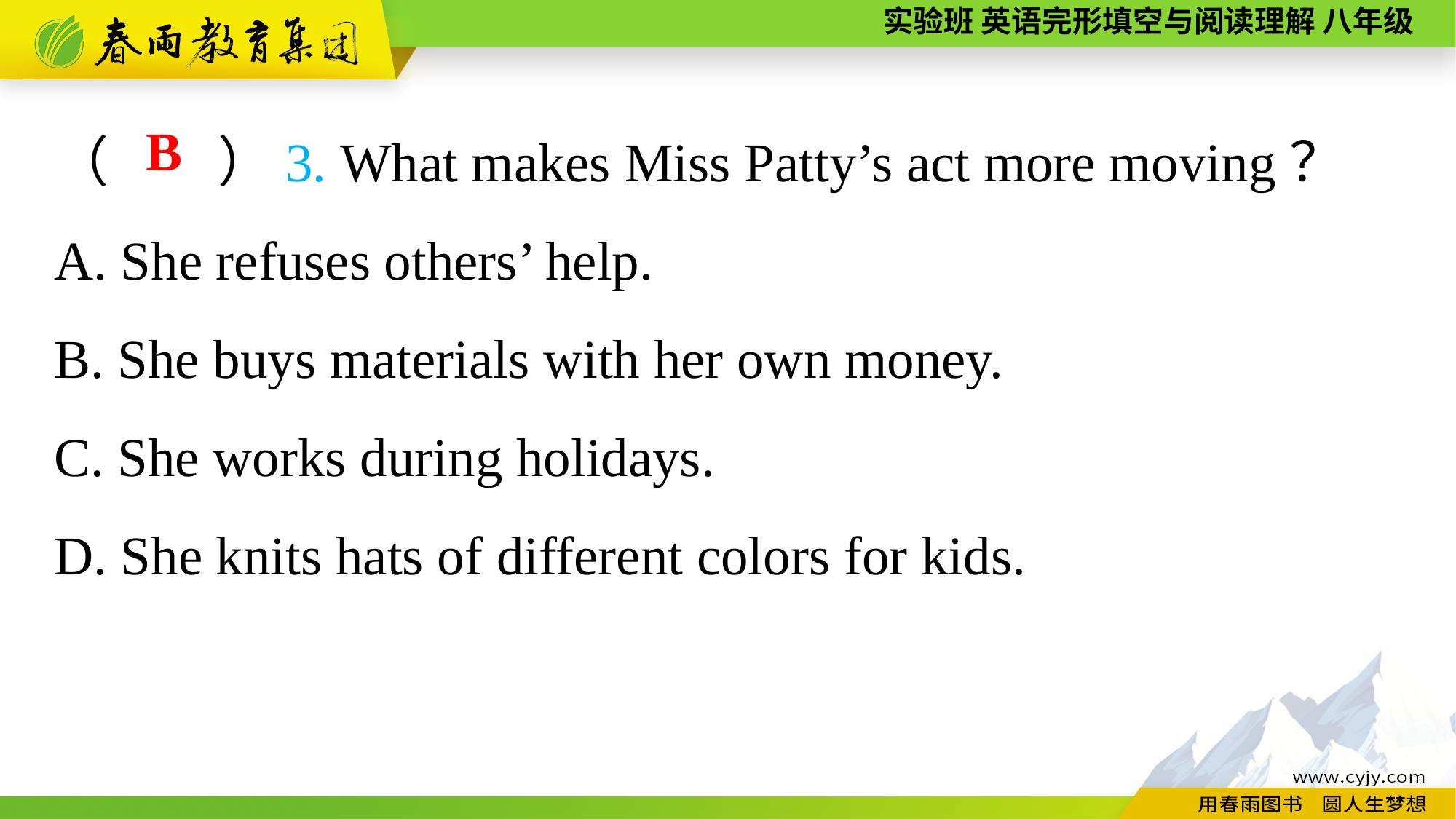

（　　）3. What makes Miss Patty’s act more moving？
A. She refuses others’ help.
B. She buys materials with her own money.
C. She works during holidays.
D. She knits hats of different colors for kids.
B